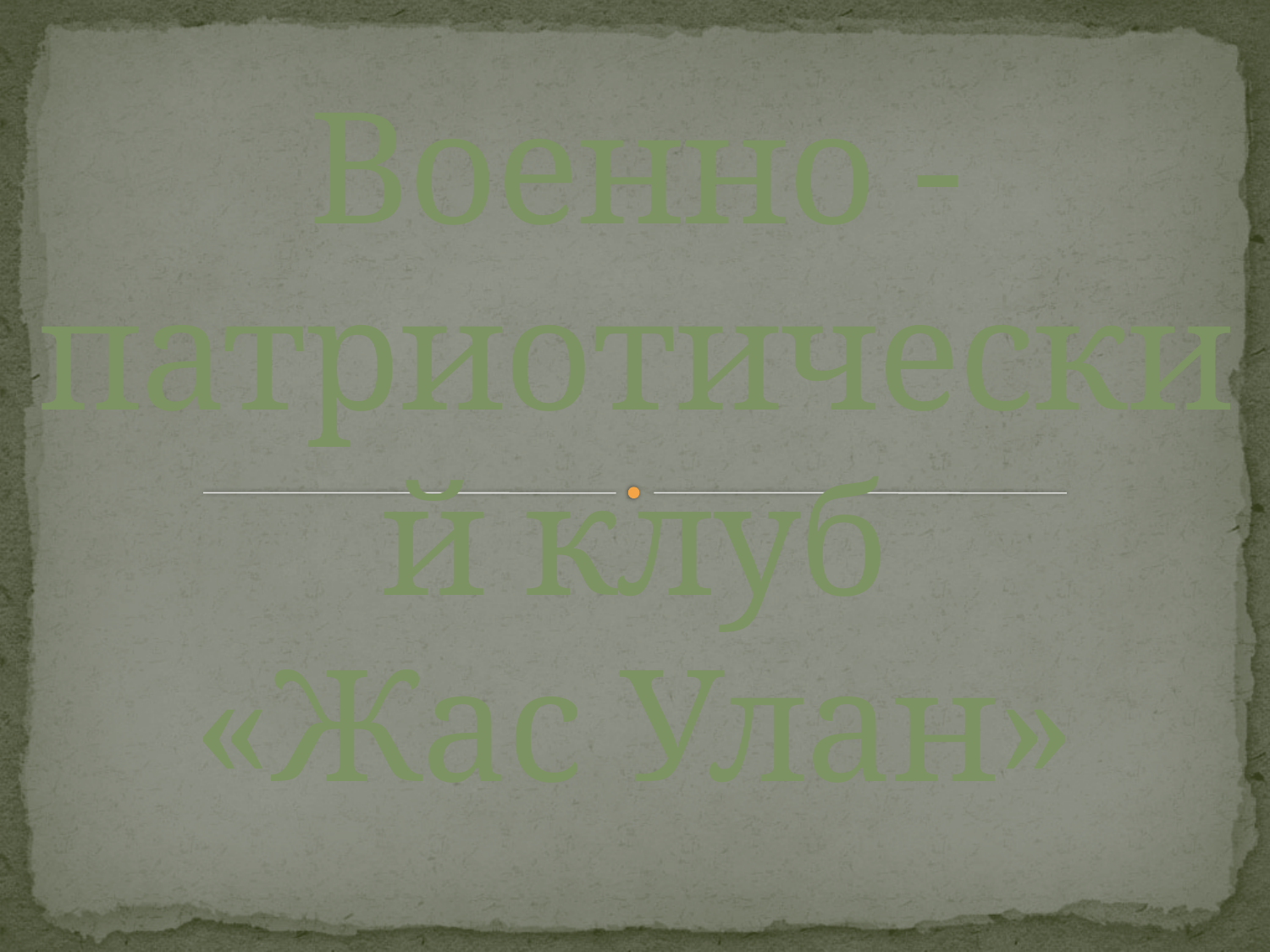

# Военно - патриотический клуб «Жас Улан»